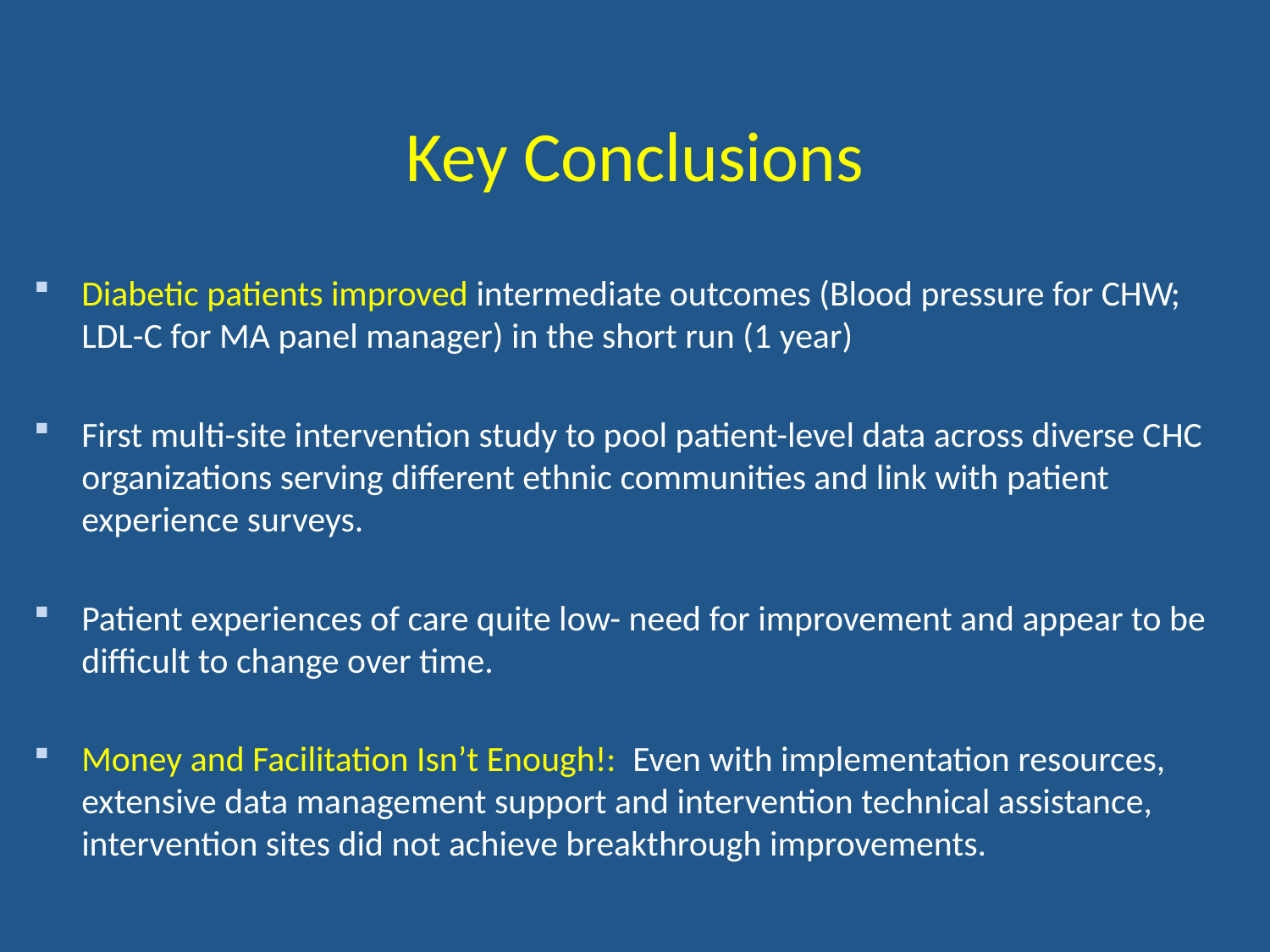

# Key Conclusions
Diabetic patients improved intermediate outcomes (Blood pressure for CHW; LDL-C for MA panel manager) in the short run (1 year)

First multi-site intervention study to pool patient-level data across diverse CHC organizations serving different ethnic communities and link with patient experience surveys.

Patient experiences of care quite low- need for improvement and appear to be difficult to change over time.

Money and Facilitation Isn’t Enough!:  Even with implementation resources, extensive data management support and intervention technical assistance, intervention sites did not achieve breakthrough improvements.